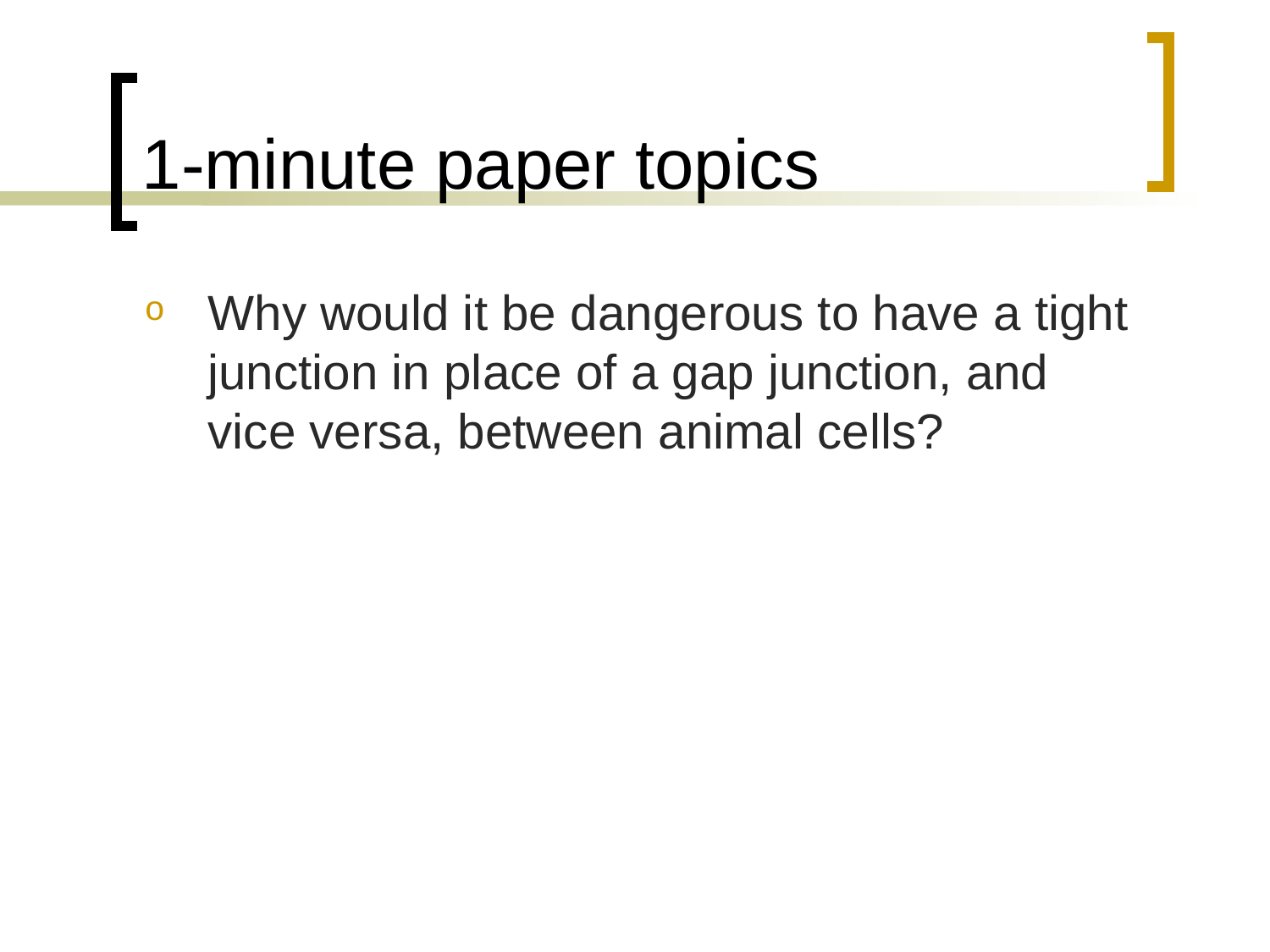

# 1-minute paper topics
Why would it be dangerous to have a tight junction in place of a gap junction, and vice versa, between animal cells?